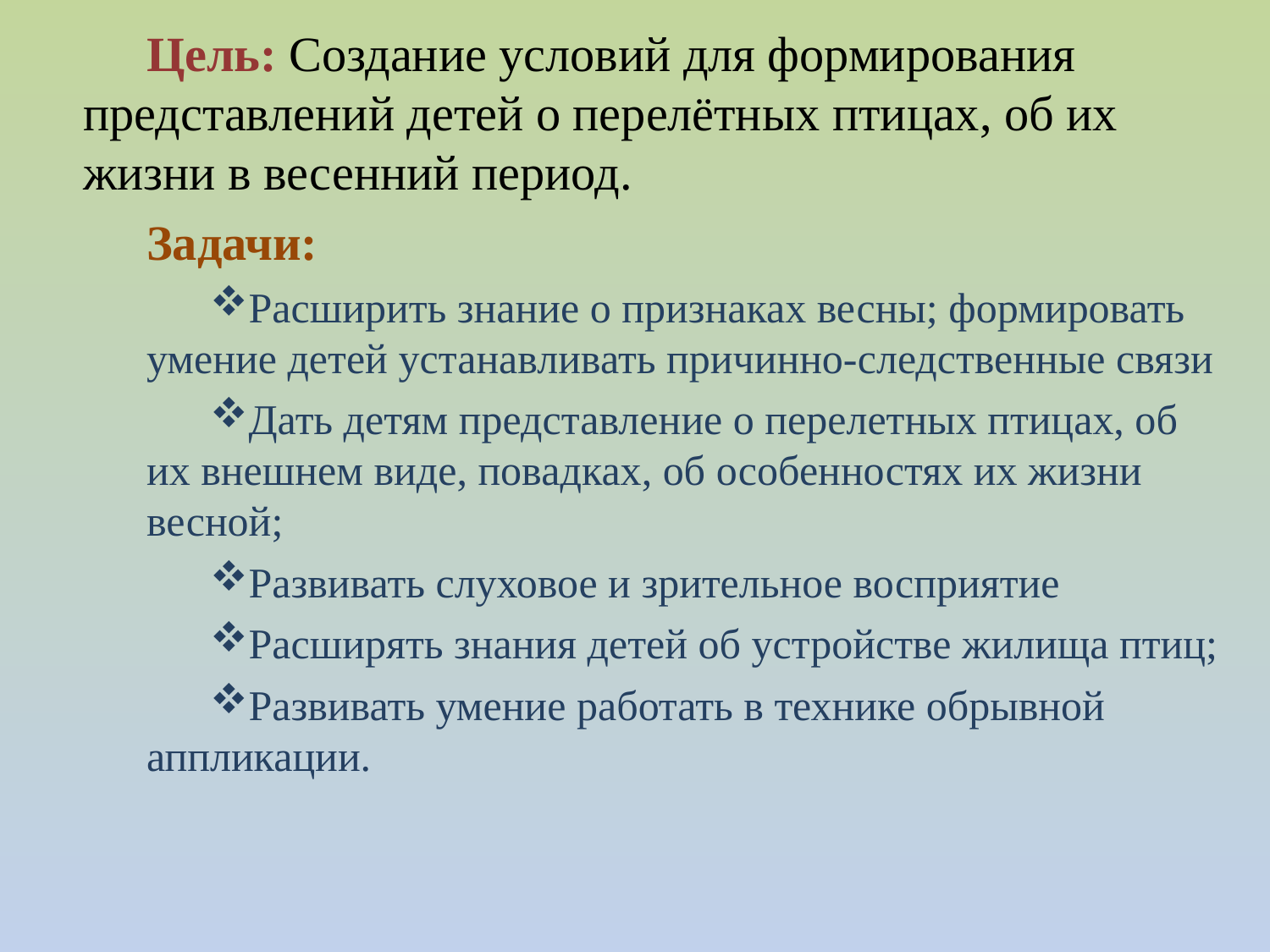

Цель: Создание условий для формирования представлений детей о перелётных птицах, об их жизни в весенний период.
Задачи:
Расширить знание о признаках весны; формировать умение детей устанавливать причинно-следственные связи
Дать детям представление о перелетных птицах, об их внешнем виде, повадках, об особенностях их жизни весной;
Развивать слуховое и зрительное восприятие
Расширять знания детей об устройстве жилища птиц;
Развивать умение работать в технике обрывной аппликации.